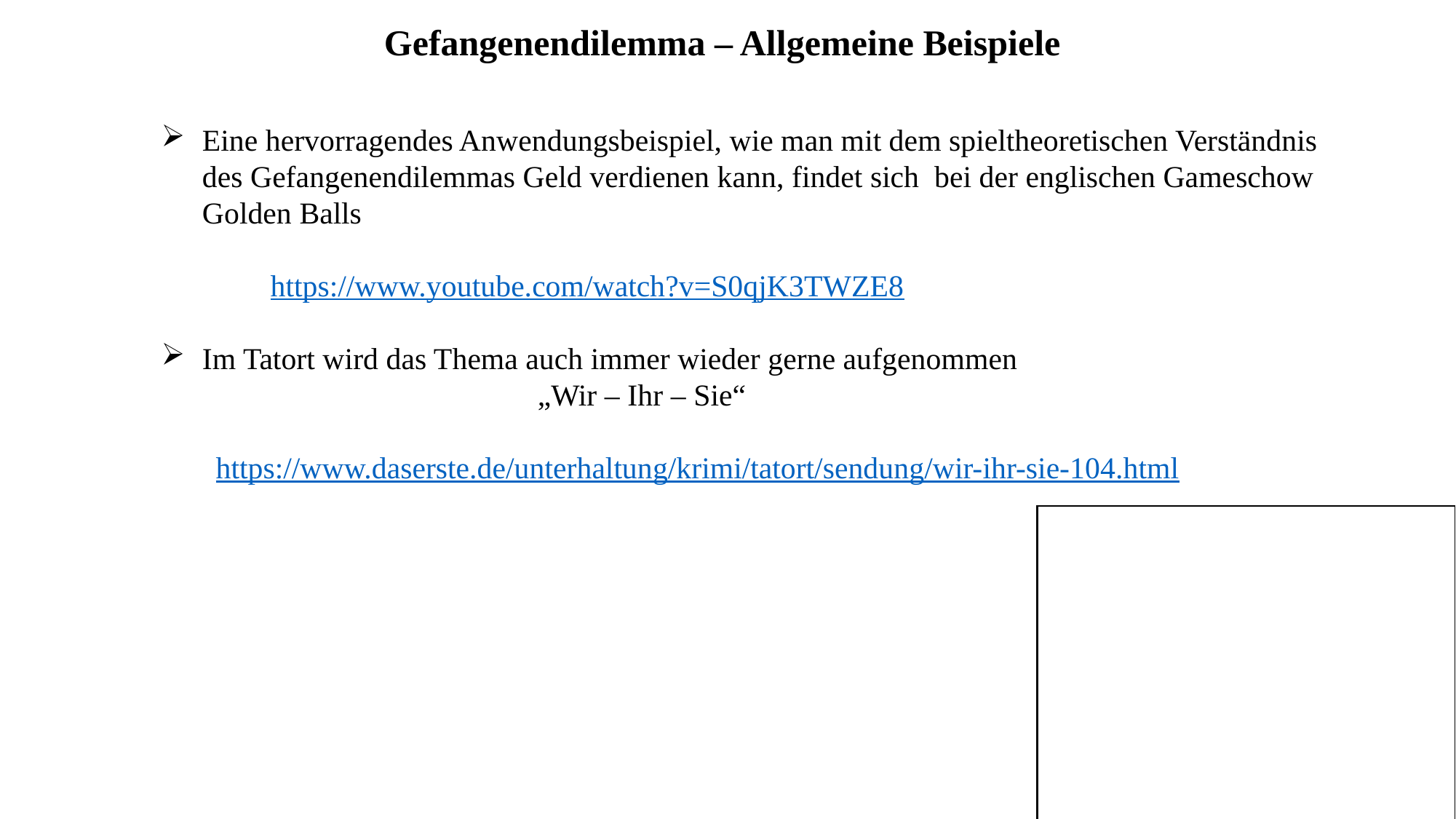

Gefangenendilemma – Allgemeine Beispiele

Eine hervorragendes Anwendungsbeispiel, wie man mit dem spieltheoretischen Verständnis des Gefangenendilemmas Geld verdienen kann, findet sich  bei der englischen Gameschow Golden Balls

https://www.youtube.com/watch?v=S0qjK3TWZE8

Im Tatort wird das Thema auch immer wieder gerne aufgenommen
						„Wir – Ihr – Sie“

https://www.daserste.de/unterhaltung/krimi/tatort/sendung/wir-ihr-sie-104.html